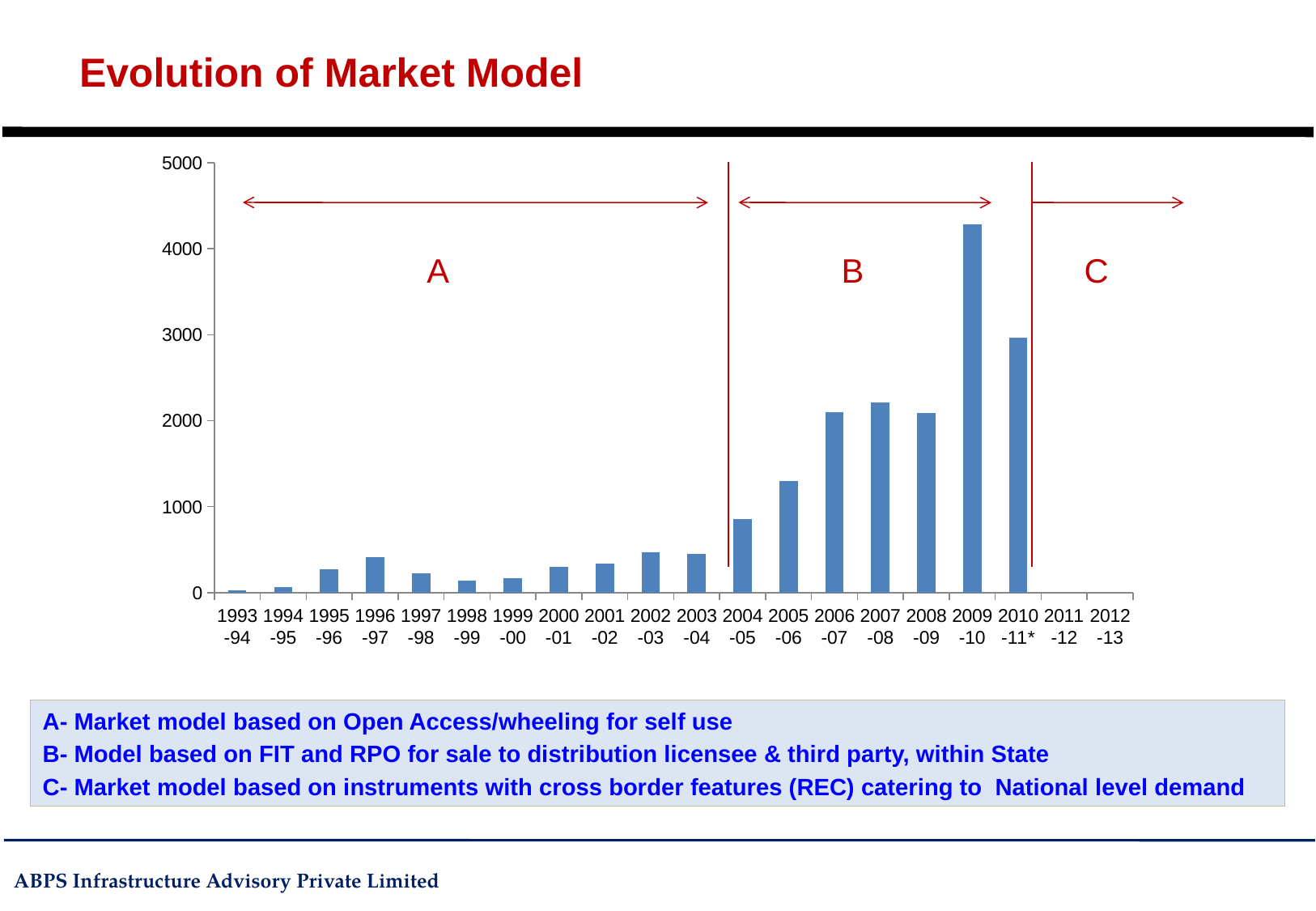

# Evolution of Market Model

### Chart

| Category |  |
|---|---|
| 1993-94 | 26.0 |
| 1994-95 | 66.5 |
| 1995-96 | 266.0 |
| 1996-97 | 411.0 |
| 1997-98 | 219.6 |
| 1998-99 | 141.6 |
| 1999-00 | 171.7 |
| 2000-01 | 297.6 |
| 2001-02 | 337.0 |
| 2002-03 | 471.3 |
| 2003-04 | 453.5 |
| 2004-05 | 853.4 |
| 2005-06 | 1300.8 |
| 2006-07 | 2099.0 |
| 2007-08 | 2209.7 |
| 2008-09 | 2085.5 |
| 2009-10 | 4280.799999999999 |
| 2010-11* | 2963.5200000000004 |
| 2011-12 | None |
| 2012-13 | None |
A
B
C
A- Market model based on Open Access/wheeling for self use
B- Model based on FIT and RPO for sale to distribution licensee & third party, within State
C- Market model based on instruments with cross border features (REC) catering to  National level demand